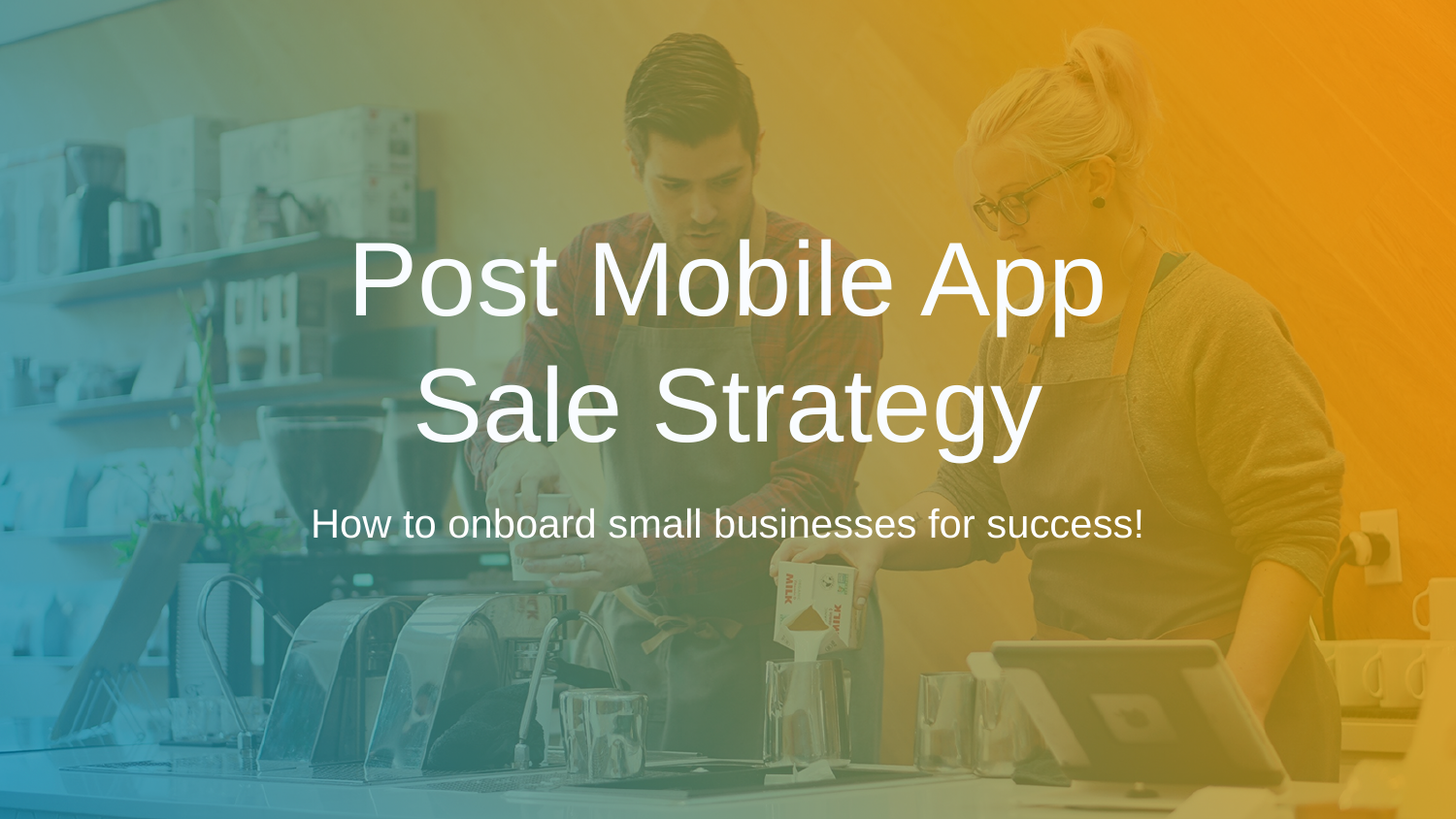

Post Mobile App
Sale Strategy
How to onboard small businesses for success!